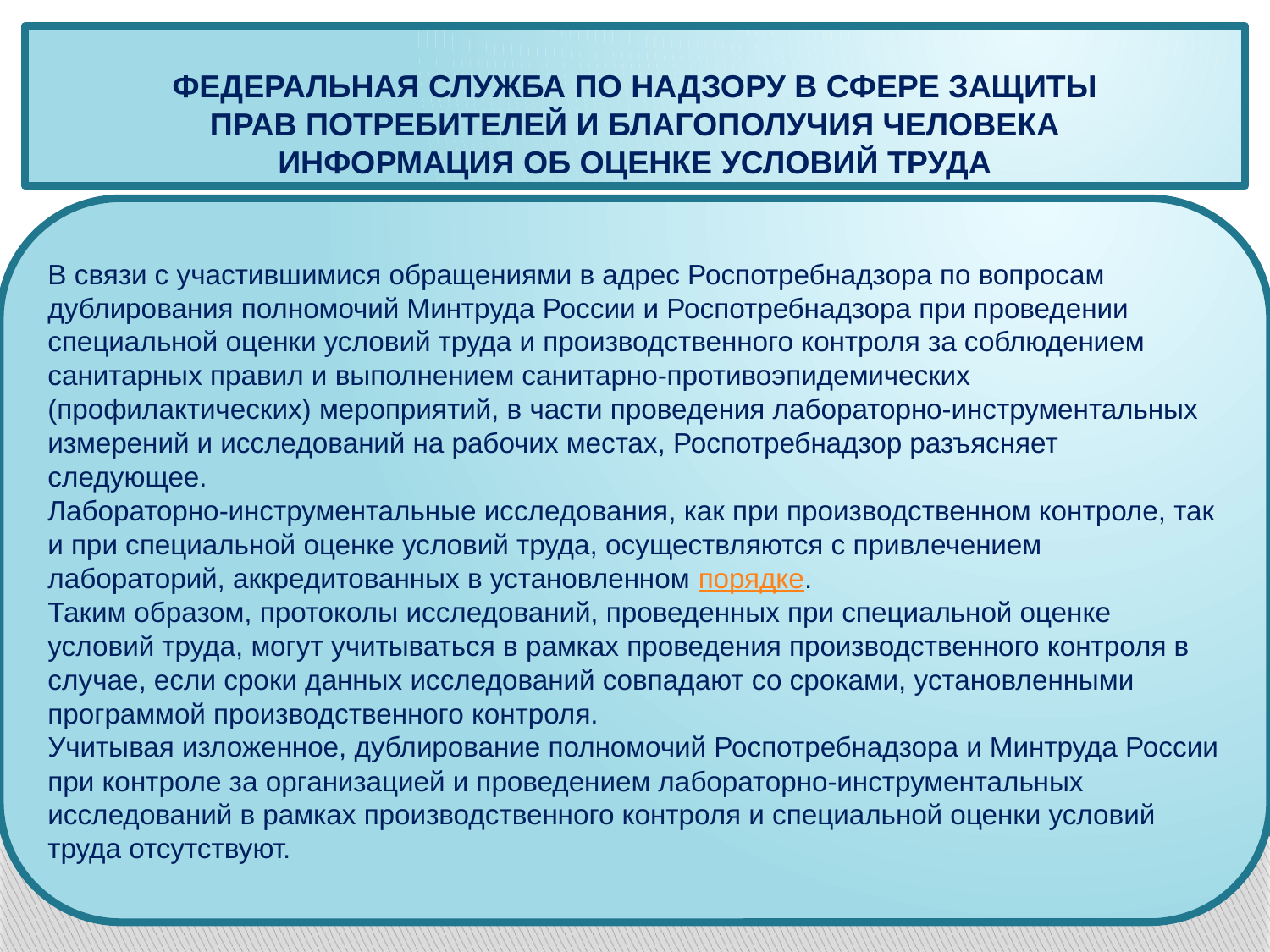

ФЕДЕРАЛЬНАЯ СЛУЖБА ПО НАДЗОРУ В СФЕРЕ ЗАЩИТЫ
ПРАВ ПОТРЕБИТЕЛЕЙ И БЛАГОПОЛУЧИЯ ЧЕЛОВЕКА
ИНФОРМАЦИЯ ОБ ОЦЕНКЕ УСЛОВИЙ ТРУДА

В связи с участившимися обращениями в адрес Роспотребнадзора по вопросам дублирования полномочий Минтруда России и Роспотребнадзора при проведении специальной оценки условий труда и производственного контроля за соблюдением санитарных правил и выполнением санитарно-противоэпидемических (профилактических) мероприятий, в части проведения лабораторно-инструментальных измерений и исследований на рабочих местах, Роспотребнадзор разъясняет следующее.
Лабораторно-инструментальные исследования, как при производственном контроле, так и при специальной оценке условий труда, осуществляются с привлечением лабораторий, аккредитованных в установленном порядке.
Таким образом, протоколы исследований, проведенных при специальной оценке условий труда, могут учитываться в рамках проведения производственного контроля в случае, если сроки данных исследований совпадают со сроками, установленными программой производственного контроля.
Учитывая изложенное, дублирование полномочий Роспотребнадзора и Минтруда России при контроле за организацией и проведением лабораторно-инструментальных исследований в рамках производственного контроля и специальной оценки условий труда отсутствуют.